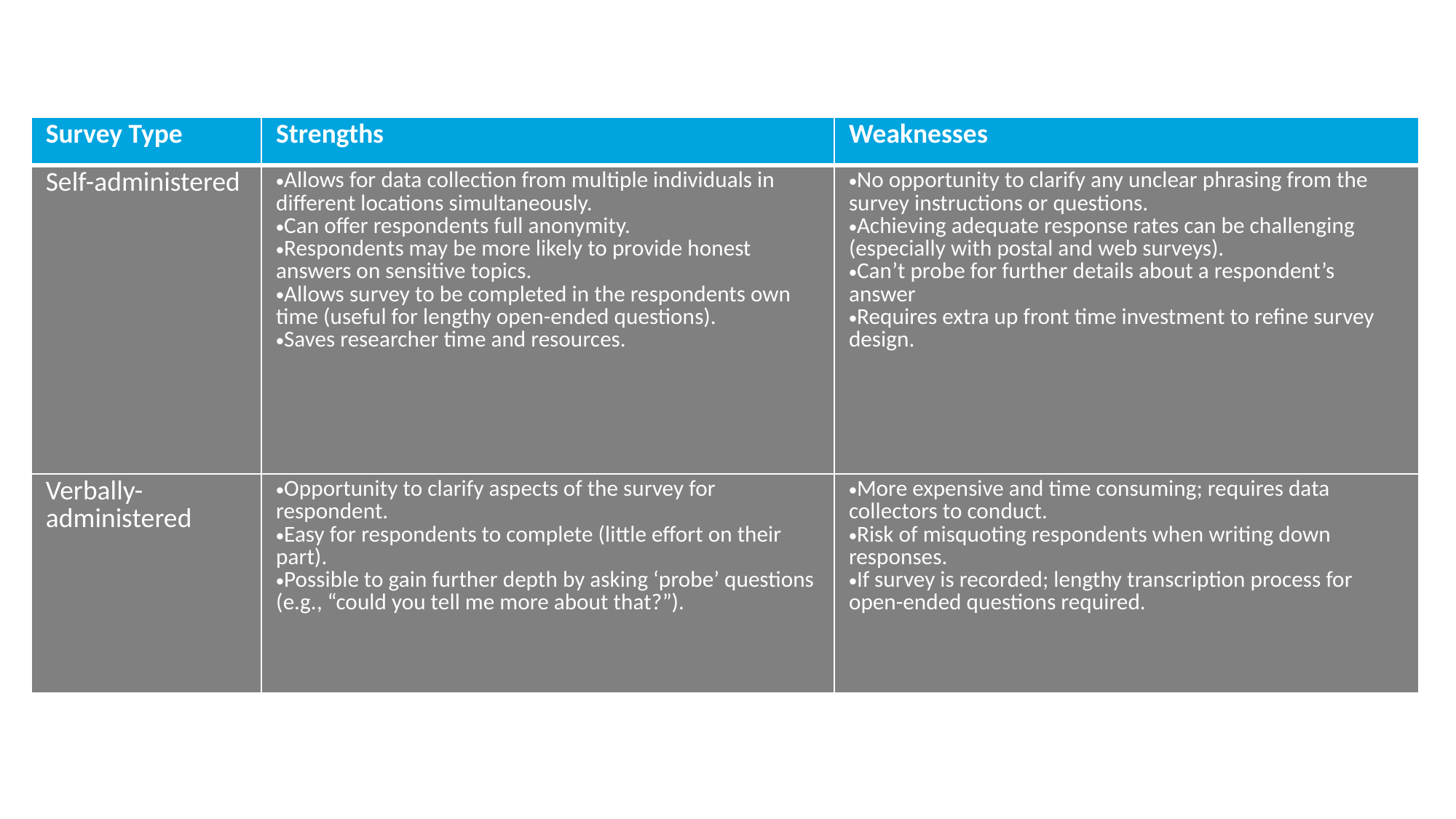

| Survey Type | Strengths | Weaknesses |
| --- | --- | --- |
| Self-administered | Allows for data collection from multiple individuals in different locations simultaneously. Can offer respondents full anonymity. Respondents may be more likely to provide honest answers on sensitive topics. Allows survey to be completed in the respondents own time (useful for lengthy open-ended questions). Saves researcher time and resources. | No opportunity to clarify any unclear phrasing from the survey instructions or questions. Achieving adequate response rates can be challenging (especially with postal and web surveys). Can’t probe for further details about a respondent’s answer Requires extra up front time investment to refine survey design. |
| Verbally-administered | Opportunity to clarify aspects of the survey for respondent. Easy for respondents to complete (little effort on their part). Possible to gain further depth by asking ‘probe’ questions (e.g., “could you tell me more about that?”). | More expensive and time consuming; requires data collectors to conduct. Risk of misquoting respondents when writing down responses. If survey is recorded; lengthy transcription process for open-ended questions required. |